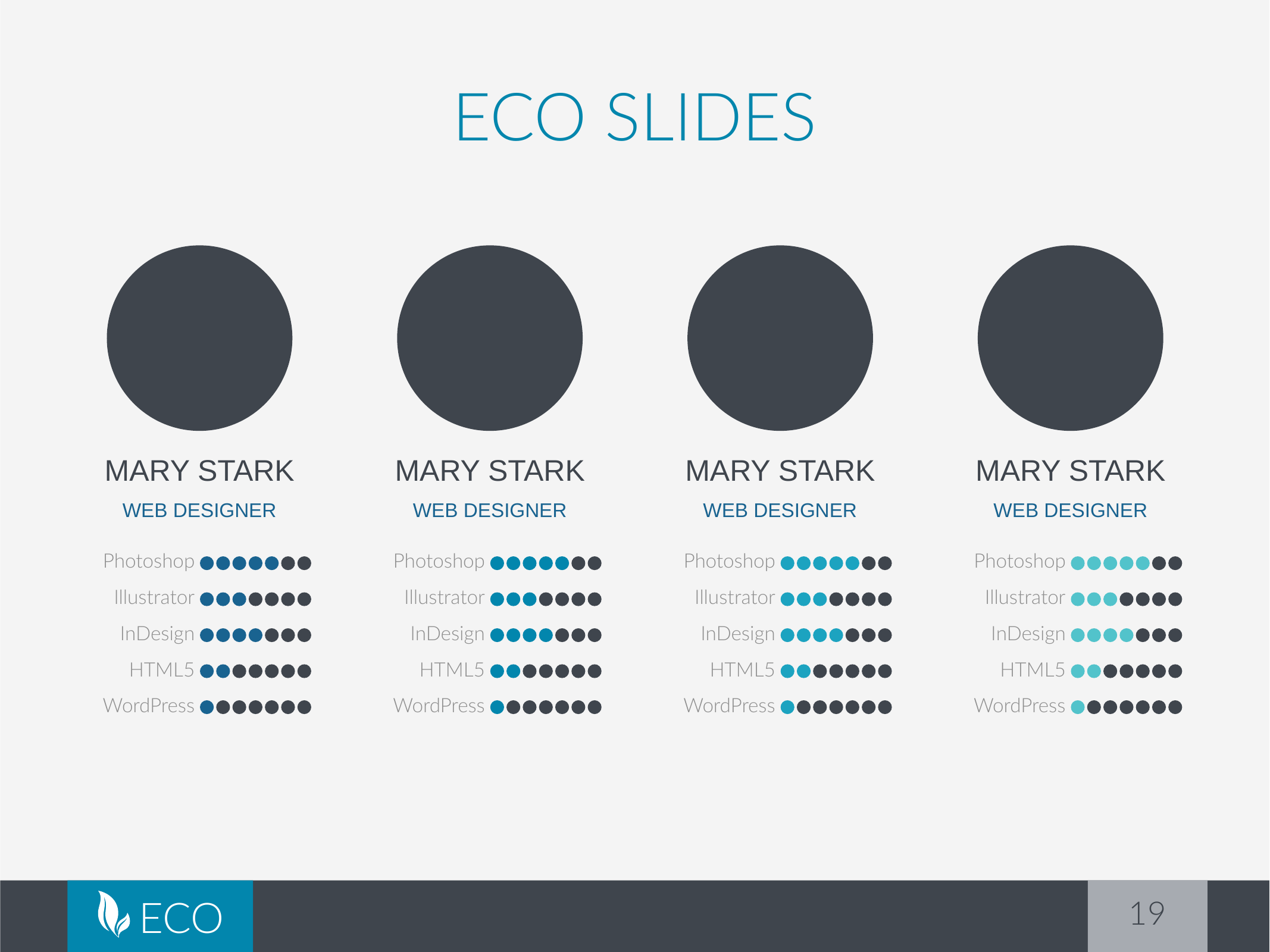

# ECO SLIDES

Mary Stark
Mary Stark
Mary Stark
Mary Stark
Web Designer
Web Designer
Web Designer
Web Designer
Photoshop
Illustrator
InDesign
HTML5
WordPress
Photoshop
Illustrator
InDesign
HTML5
WordPress
Photoshop
Illustrator
InDesign
HTML5
WordPress
Photoshop
Illustrator
InDesign
HTML5
WordPress

19